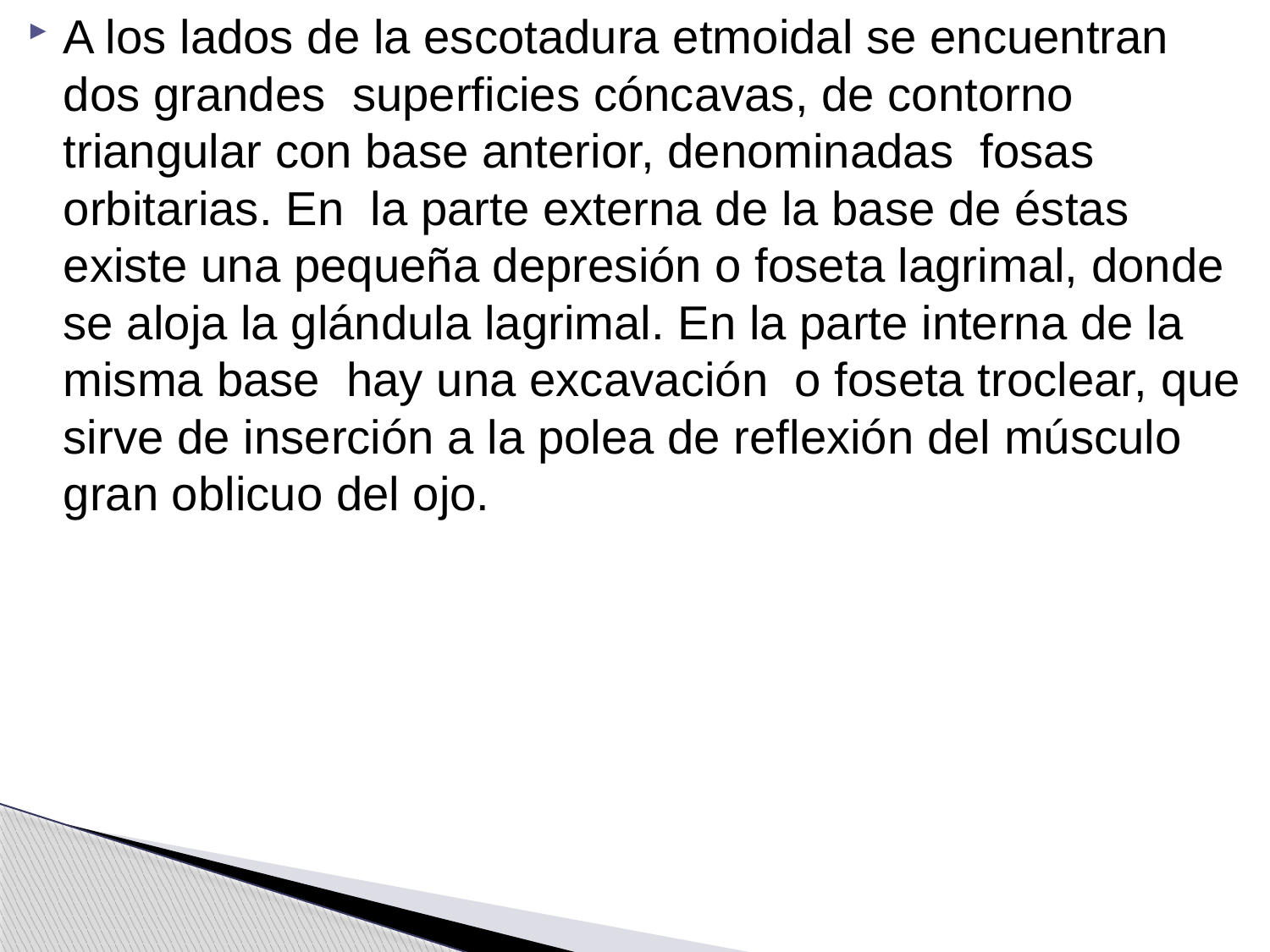

A los lados de la escotadura etmoidal se encuentran dos grandes  superficies cóncavas, de contorno triangular con base anterior, denominadas  fosas orbitarias. En  la parte externa de la base de éstas existe una pequeña depresión o foseta lagrimal, donde se aloja la glándula lagrimal. En la parte interna de la misma base  hay una excavación  o foseta troclear, que sirve de inserción a la polea de reflexión del músculo gran oblicuo del ojo.